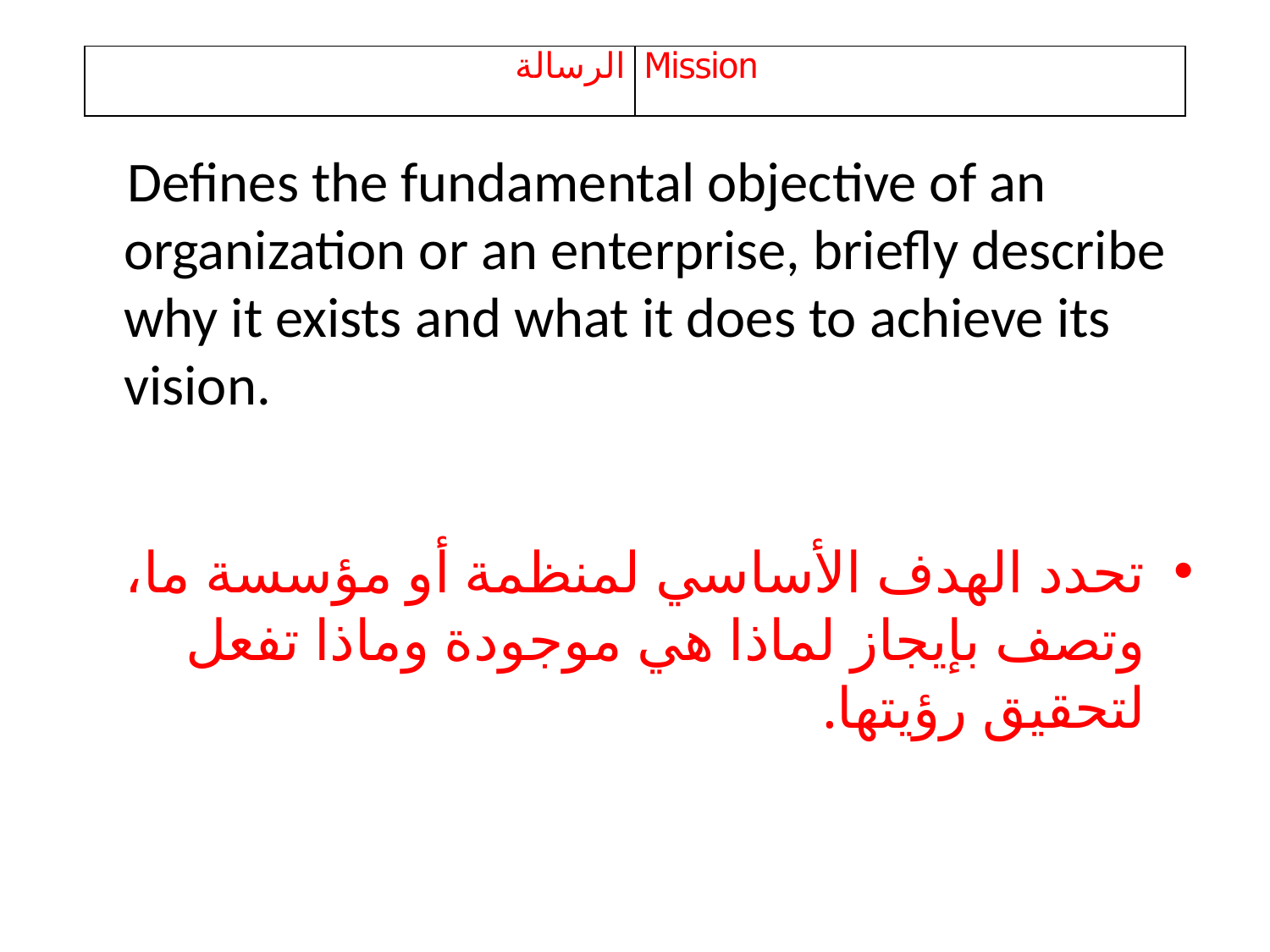

| الرسالة | Mission |
| --- | --- |
Defines the fundamental objective of an organization or an enterprise, briefly describe why it exists and what it does to achieve its vision.

تحدد الهدف الأساسي لمنظمة أو مؤسسة ما، وتصف بإيجاز لماذا هي موجودة وماذا تفعل لتحقيق رؤيتها.